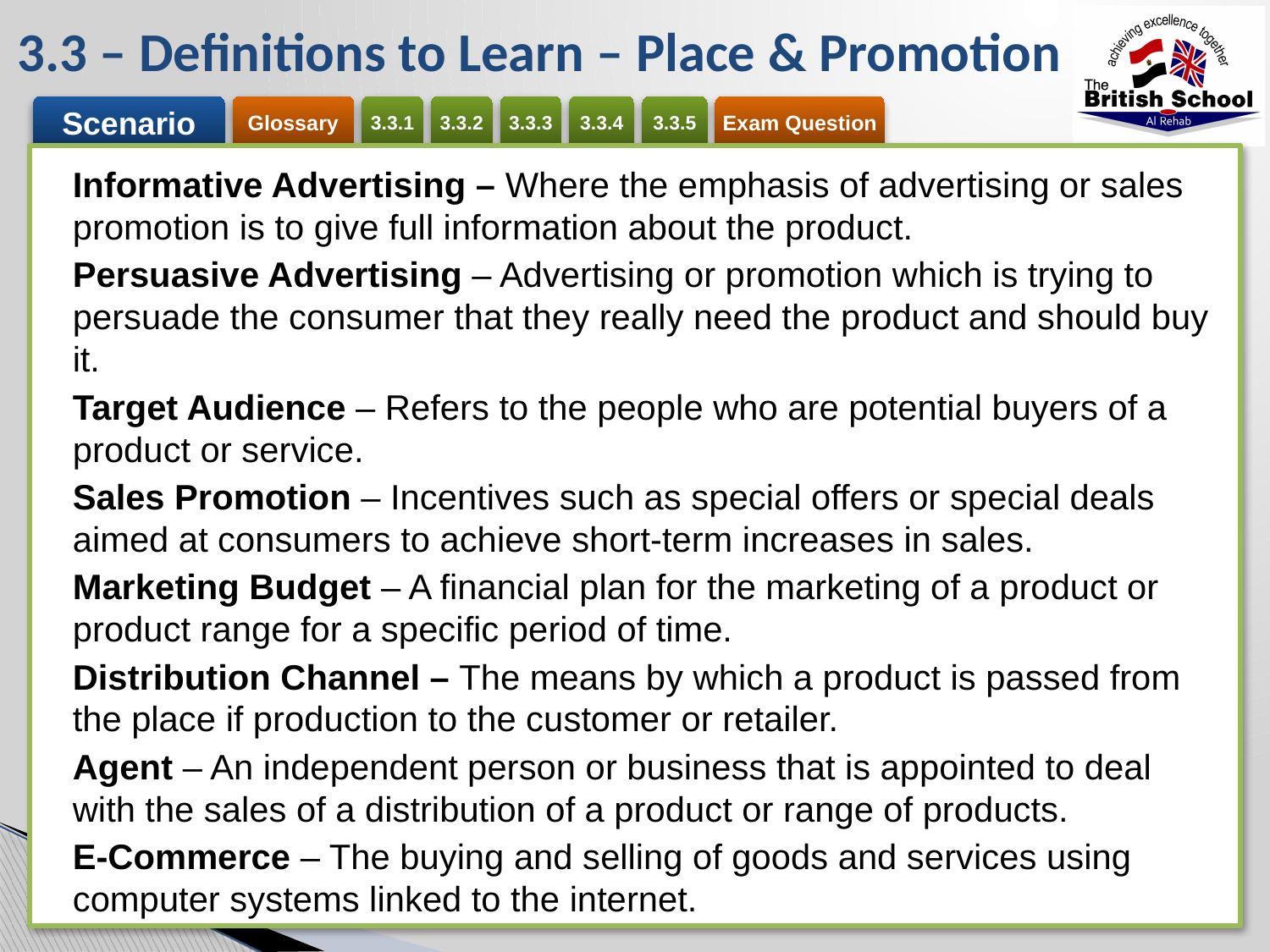

# 3.3 – Definitions to Learn – Place & Promotion
Informative Advertising – Where the emphasis of advertising or sales promotion is to give full information about the product.
Persuasive Advertising – Advertising or promotion which is trying to persuade the consumer that they really need the product and should buy it.
Target Audience – Refers to the people who are potential buyers of a product or service.
Sales Promotion – Incentives such as special offers or special deals aimed at consumers to achieve short-term increases in sales.
Marketing Budget – A financial plan for the marketing of a product or product range for a specific period of time.
Distribution Channel – The means by which a product is passed from the place if production to the customer or retailer.
Agent – An independent person or business that is appointed to deal with the sales of a distribution of a product or range of products.
E-Commerce – The buying and selling of goods and services using computer systems linked to the internet.